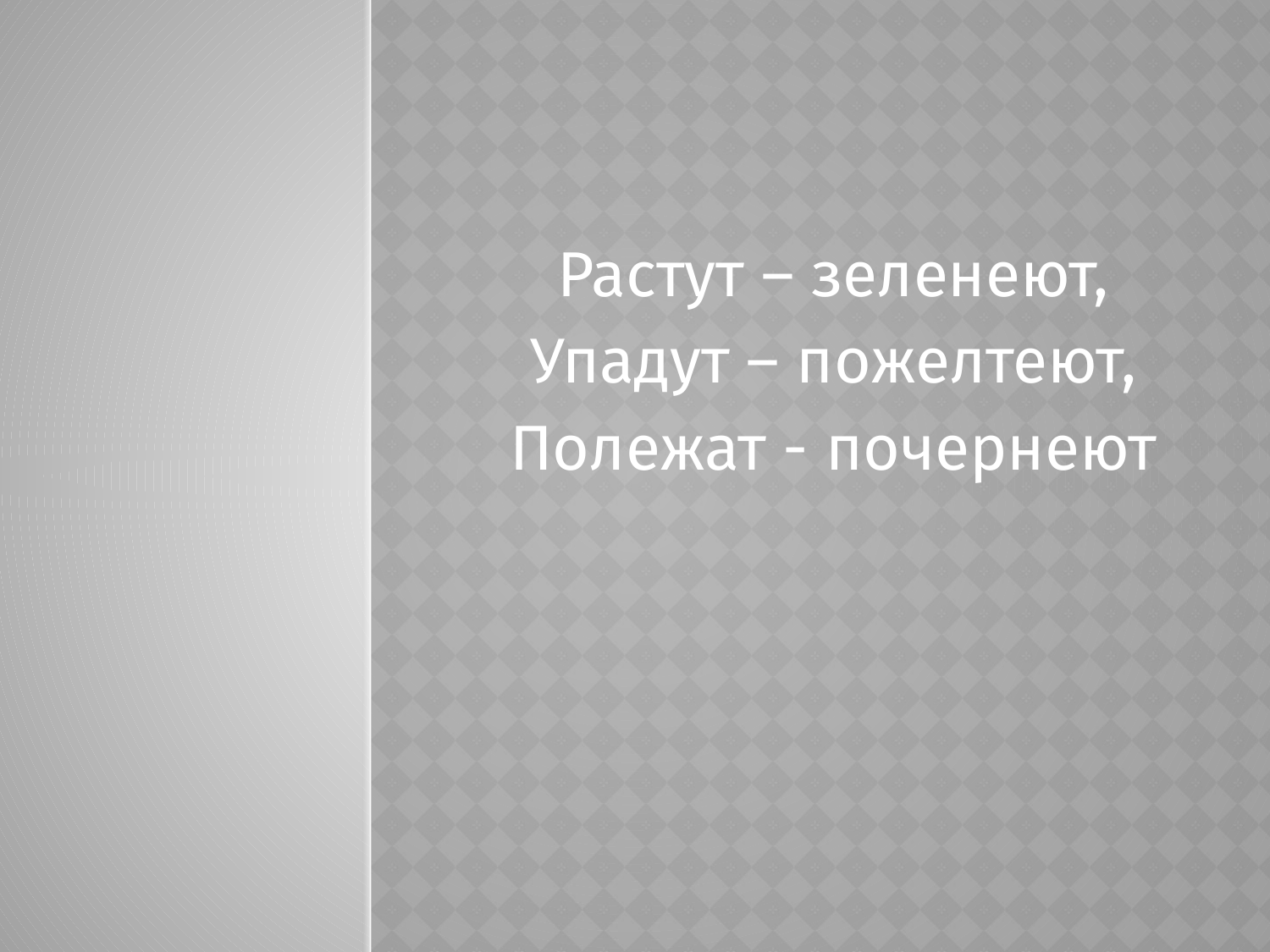

Растут – зеленеют,
Упадут – пожелтеют,
Полежат - почернеют